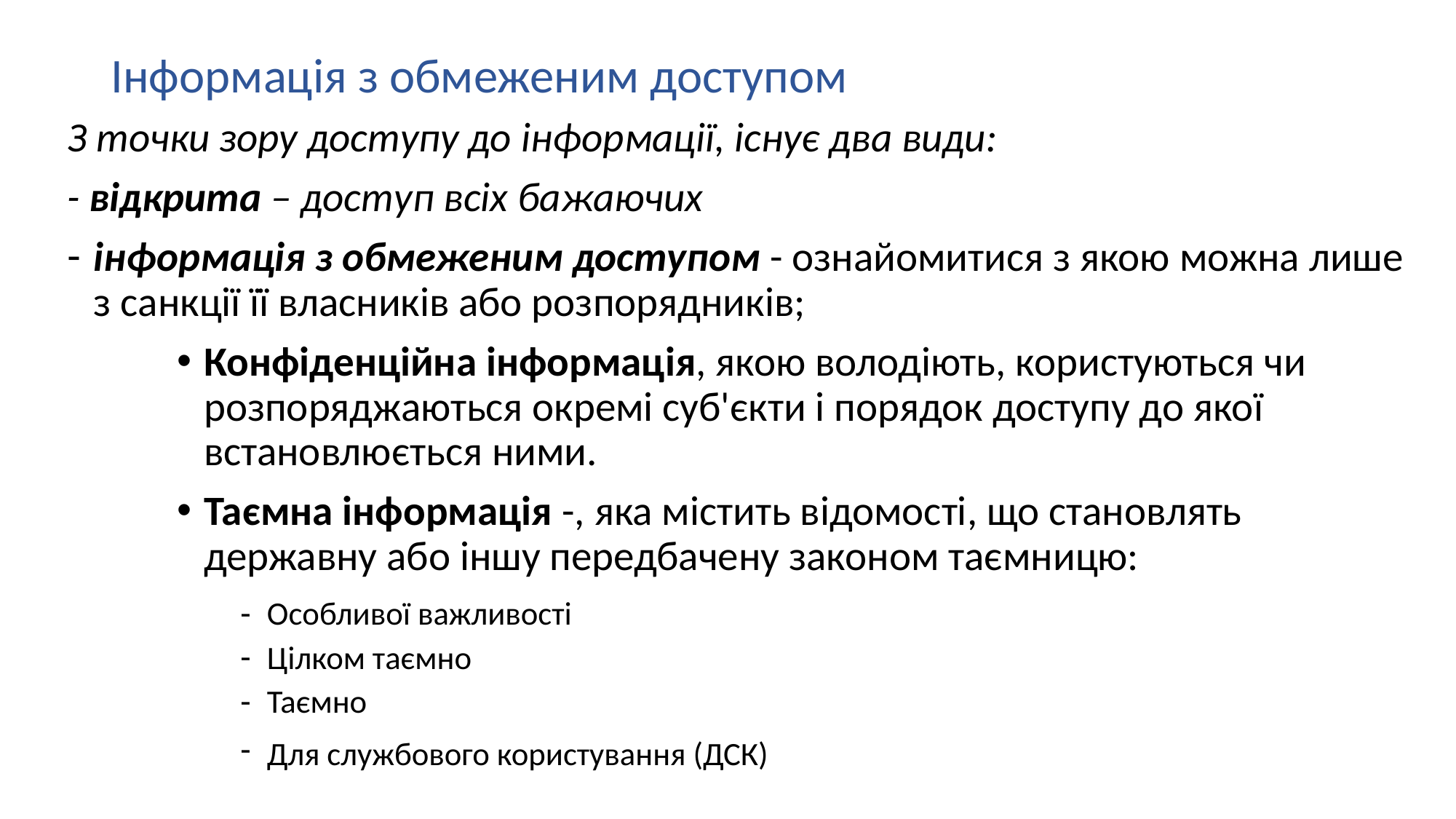

# Інформація з обмеженим доступом
З точки зору доступу до інформації, існує два види:
- відкрита – доступ всіх бажаючих
інформація з обмеженим доступом - ознайомитися з якою можна лише з санкції її власників або розпорядників;
Конфіденційна інформація, якою володіють, користуються чи розпоряджаються окремі суб'єкти і порядок доступу до якої встановлюється ними.
Таємна інформація -, яка містить відомості, що становлять державну або іншу передбачену законом таємницю:
Особливої важливості
Цілком таємно
Таємно
Для службового користування (ДСК)